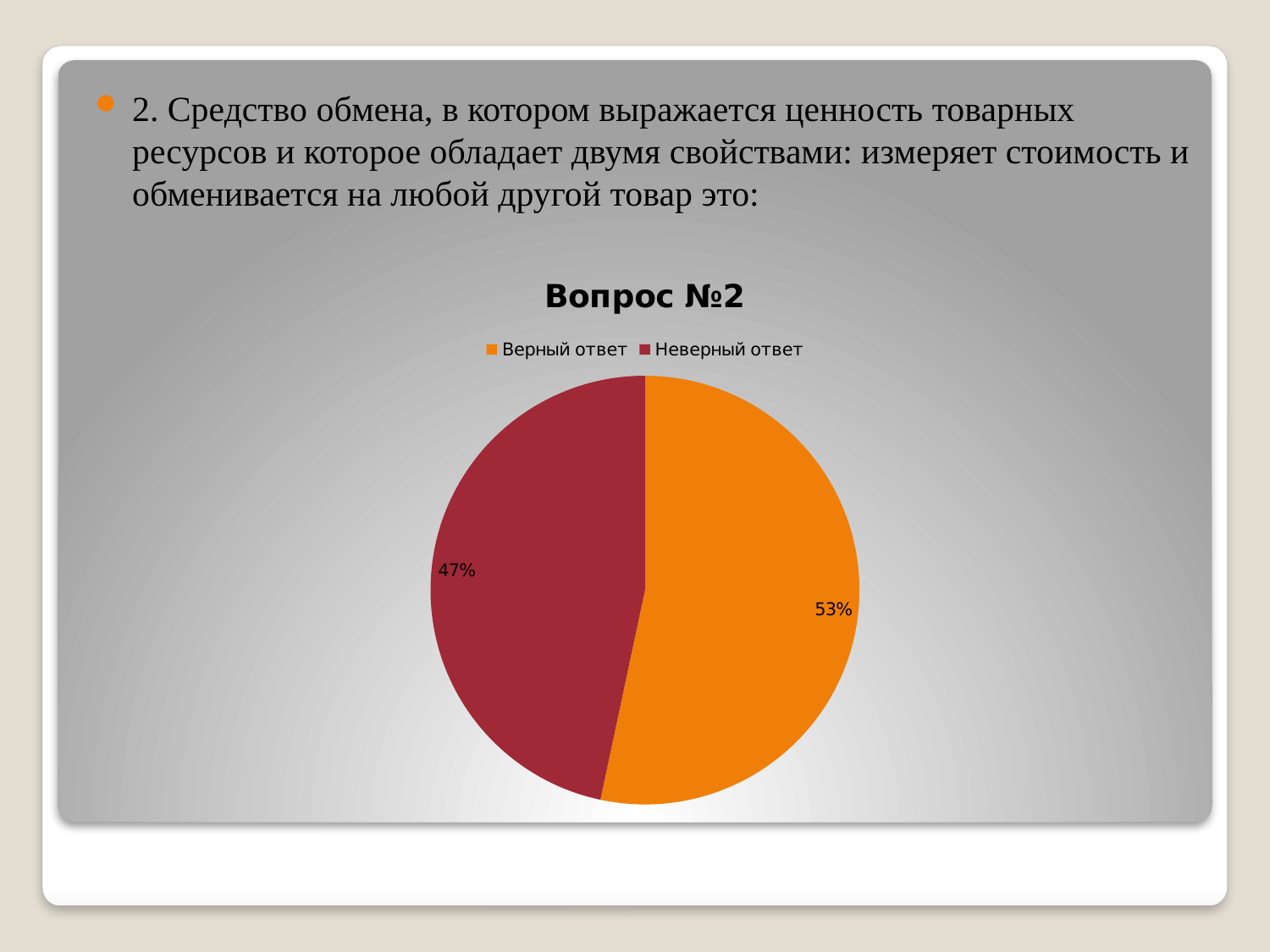

2. Средство обмена, в котором выражается ценность товарных ресурсов и которое обладает двумя свойствами: измеряет стоимость и обменивается на любой другой товар это:

### Chart: Вопрос №2

| Category | Продажи |
|---|---|
| Верный ответ | 24.0 |
| Неверный ответ | 21.0 |
#